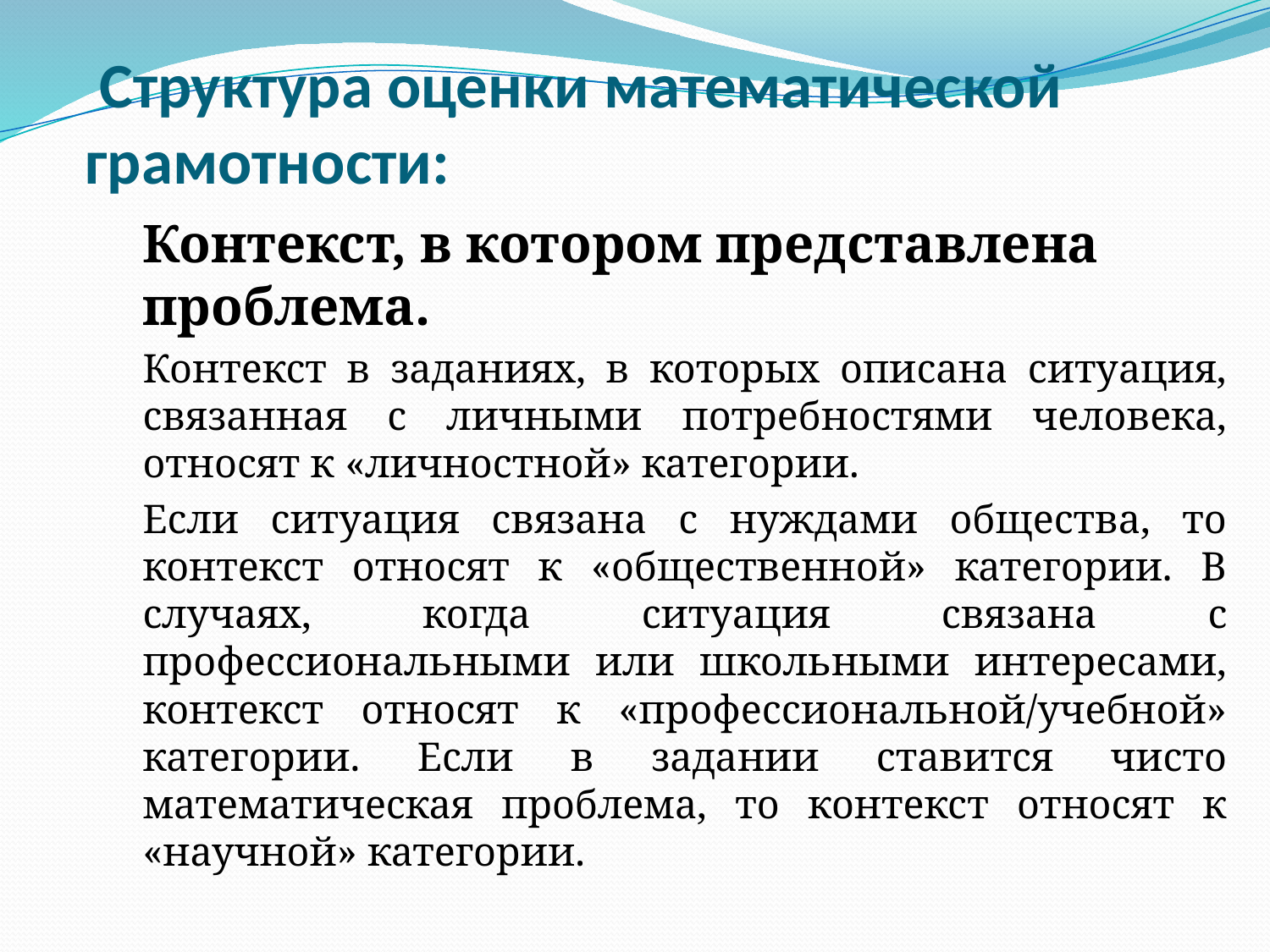

# Структура оценки математической грамотности:
		Контекст, в котором представлена проблема.
		Контекст в заданиях, в которых описана ситуация, связанная с личными потребностями человека, относят к «личностной» категории.
		Если ситуация связана с нуждами общества, то контекст относят к «общественной» категории. В случаях, когда ситуация связана с профессиональными или школьными интересами, контекст относят к «профессиональной/учебной» категории. Если в задании ставится чисто математическая проблема, то контекст относят к «научной» категории.